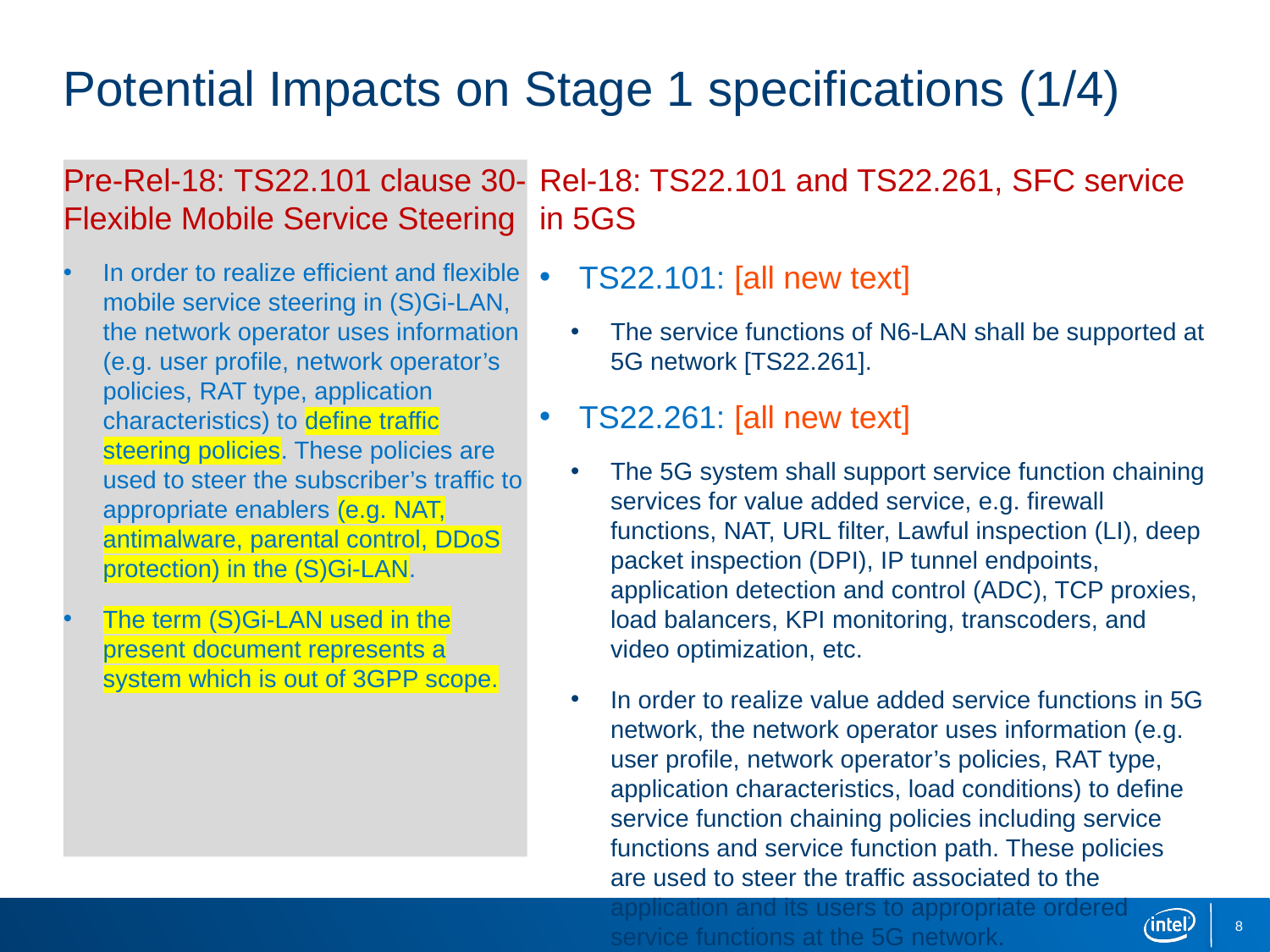

# Potential Impacts on Stage 1 specifications (1/4)
Pre-Rel-18: TS22.101 clause 30-Flexible Mobile Service Steering
In order to realize efficient and flexible mobile service steering in (S)Gi-LAN, the network operator uses information (e.g. user profile, network operator’s policies, RAT type, application characteristics) to define traffic steering policies. These policies are used to steer the subscriber’s traffic to appropriate enablers (e.g. NAT, antimalware, parental control, DDoS protection) in the (S)Gi-LAN.
The term (S)Gi-LAN used in the present document represents a system which is out of 3GPP scope.
Rel-18: TS22.101 and TS22.261, SFC service in 5GS
TS22.101: [all new text]
The service functions of N6-LAN shall be supported at 5G network [TS22.261].
TS22.261: [all new text]
The 5G system shall support service function chaining services for value added service, e.g. firewall functions, NAT, URL filter, Lawful inspection (LI), deep packet inspection (DPI), IP tunnel endpoints, application detection and control (ADC), TCP proxies, load balancers, KPI monitoring, transcoders, and video optimization, etc.
In order to realize value added service functions in 5G network, the network operator uses information (e.g. user profile, network operator’s policies, RAT type, application characteristics, load conditions) to define service function chaining policies including service functions and service function path. These policies are used to steer the traffic associated to the application and its users to appropriate ordered service functions at the 5G network.

8